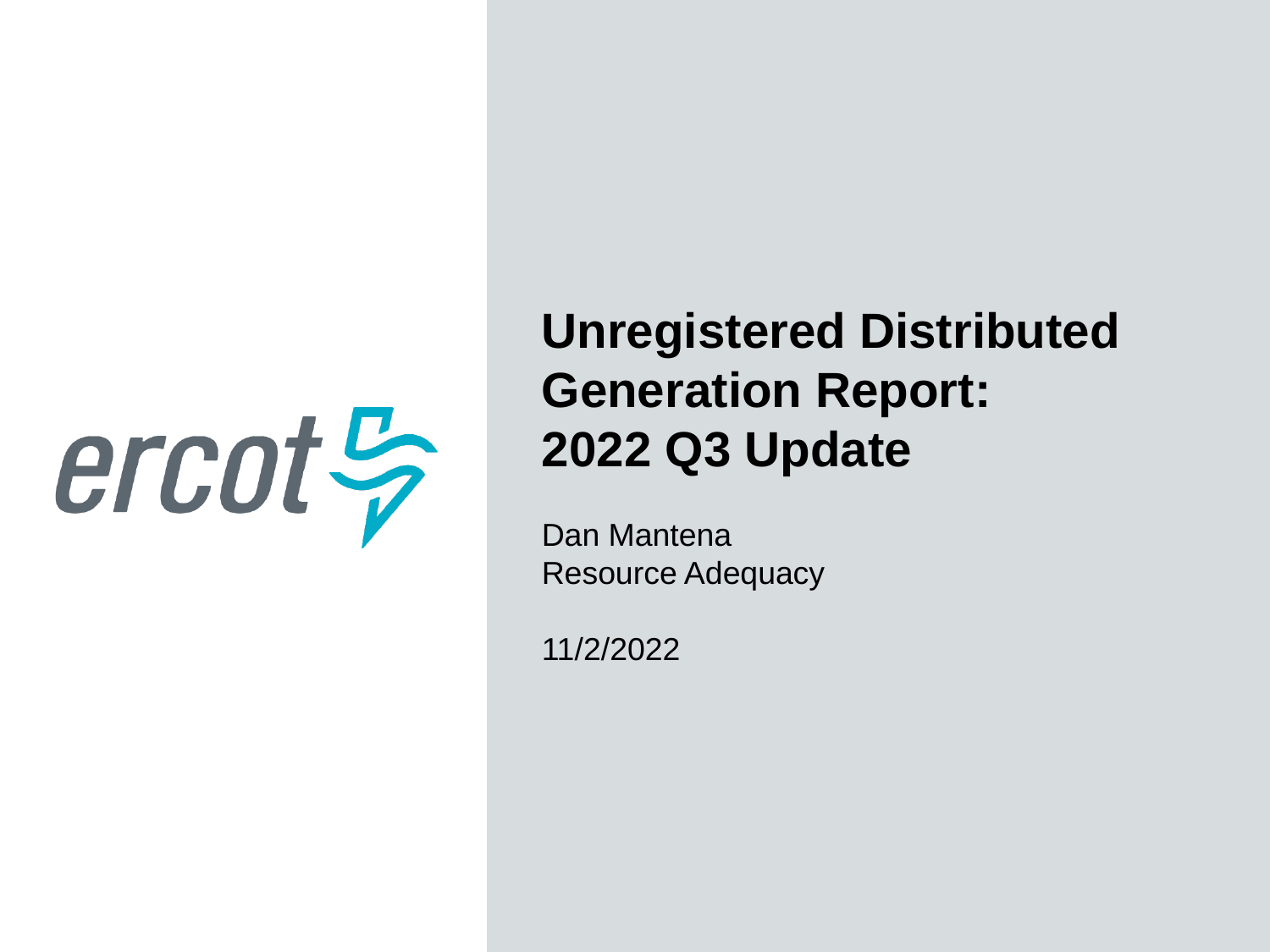

Unregistered Distributed Generation Report:
2022 Q3 Update

Dan Mantena
Resource Adequacy

11/2/2022